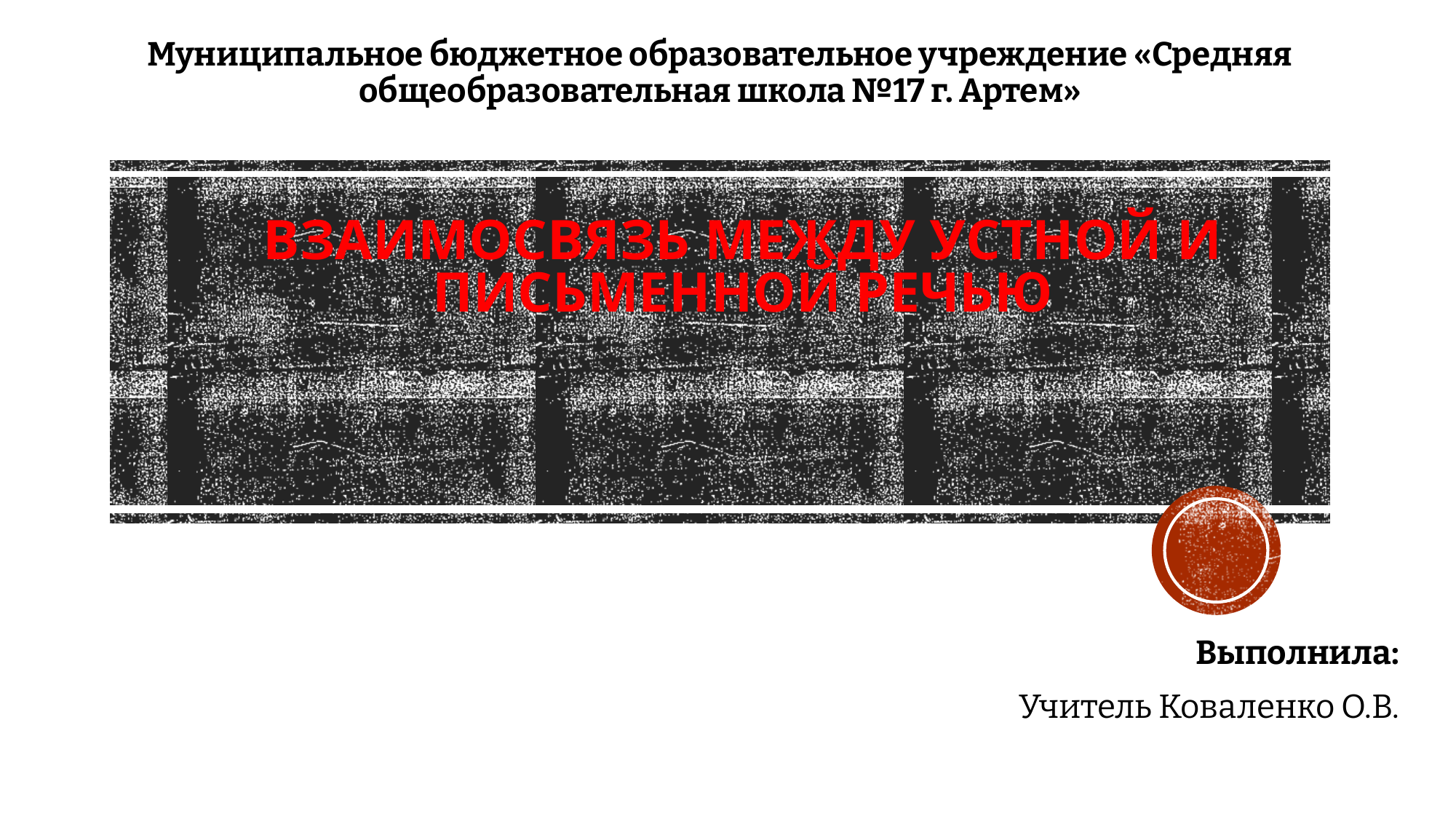

Муниципальное бюджетное образовательное учреждение «Средняя общеобразовательная школа №17 г. Артем»
# Взаимосвязь между устной и письменной речью
Выполнила:
Учитель Коваленко О.В.